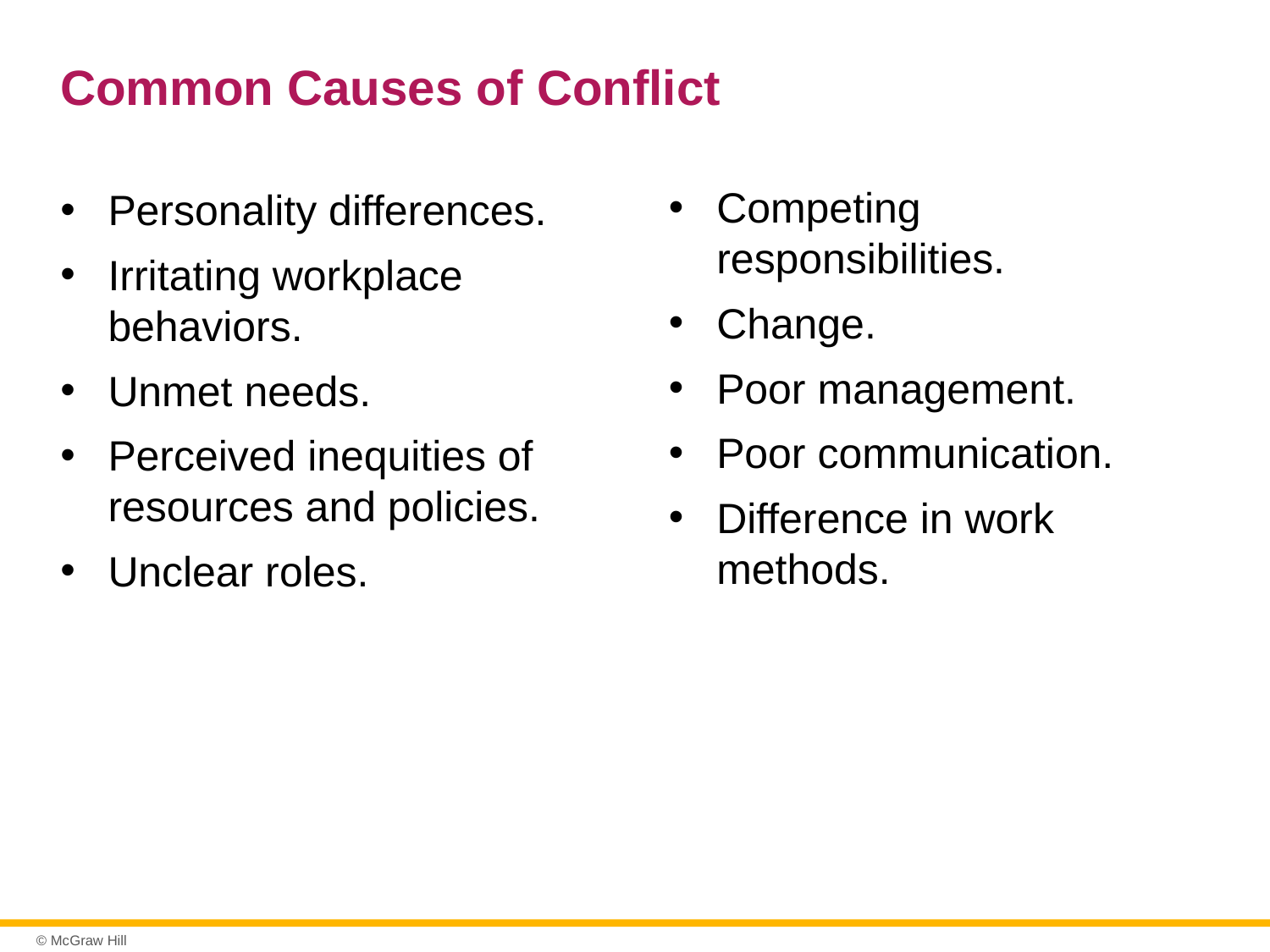

# Common Causes of Conflict
Competing responsibilities.
Change.
Poor management.
Poor communication.
Difference in work methods.
Personality differences.
Irritating workplace behaviors.
Unmet needs.
Perceived inequities of resources and policies.
Unclear roles.